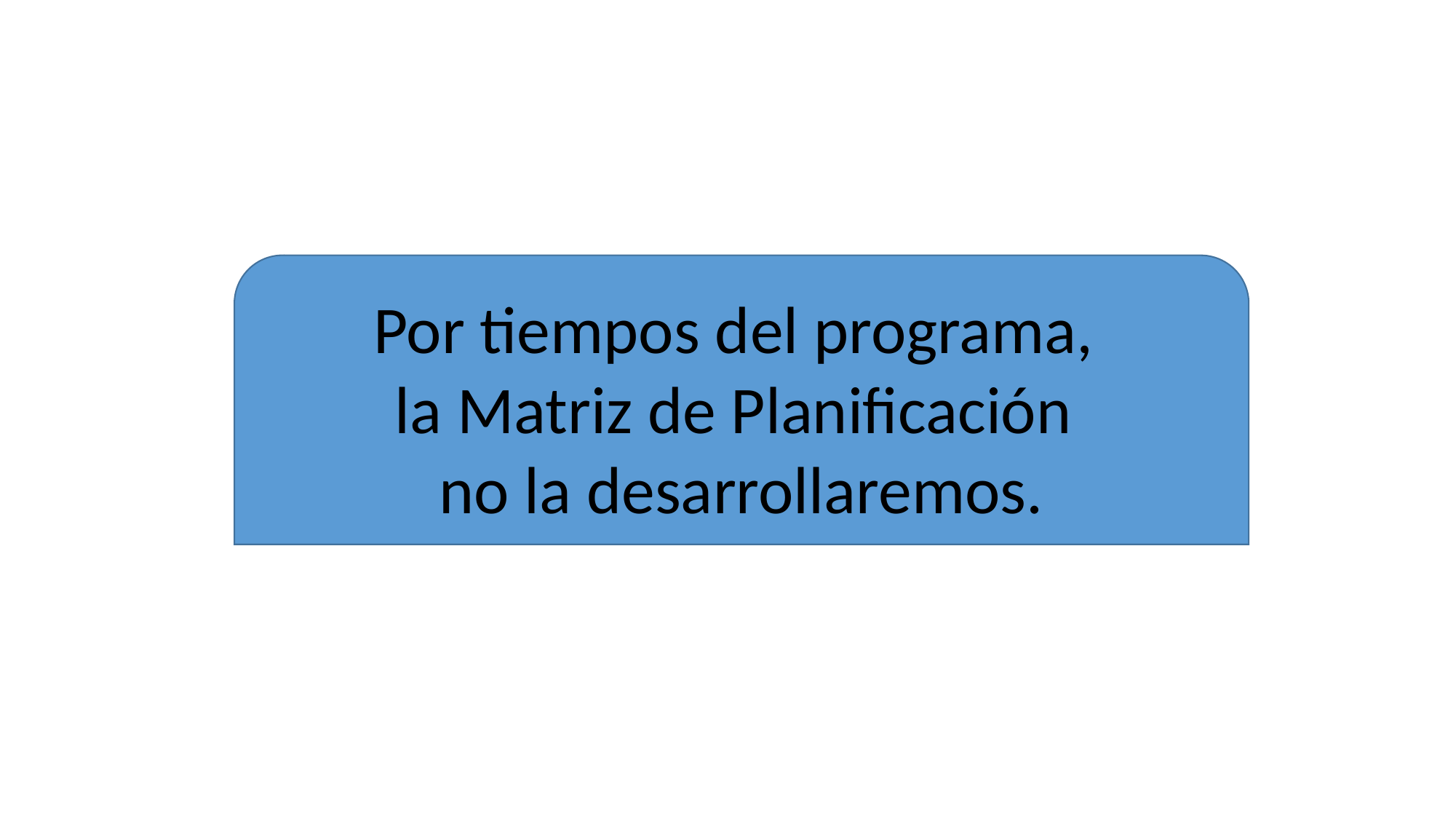

Por tiempos del programa,
la Matriz de Planificación
no la desarrollaremos.